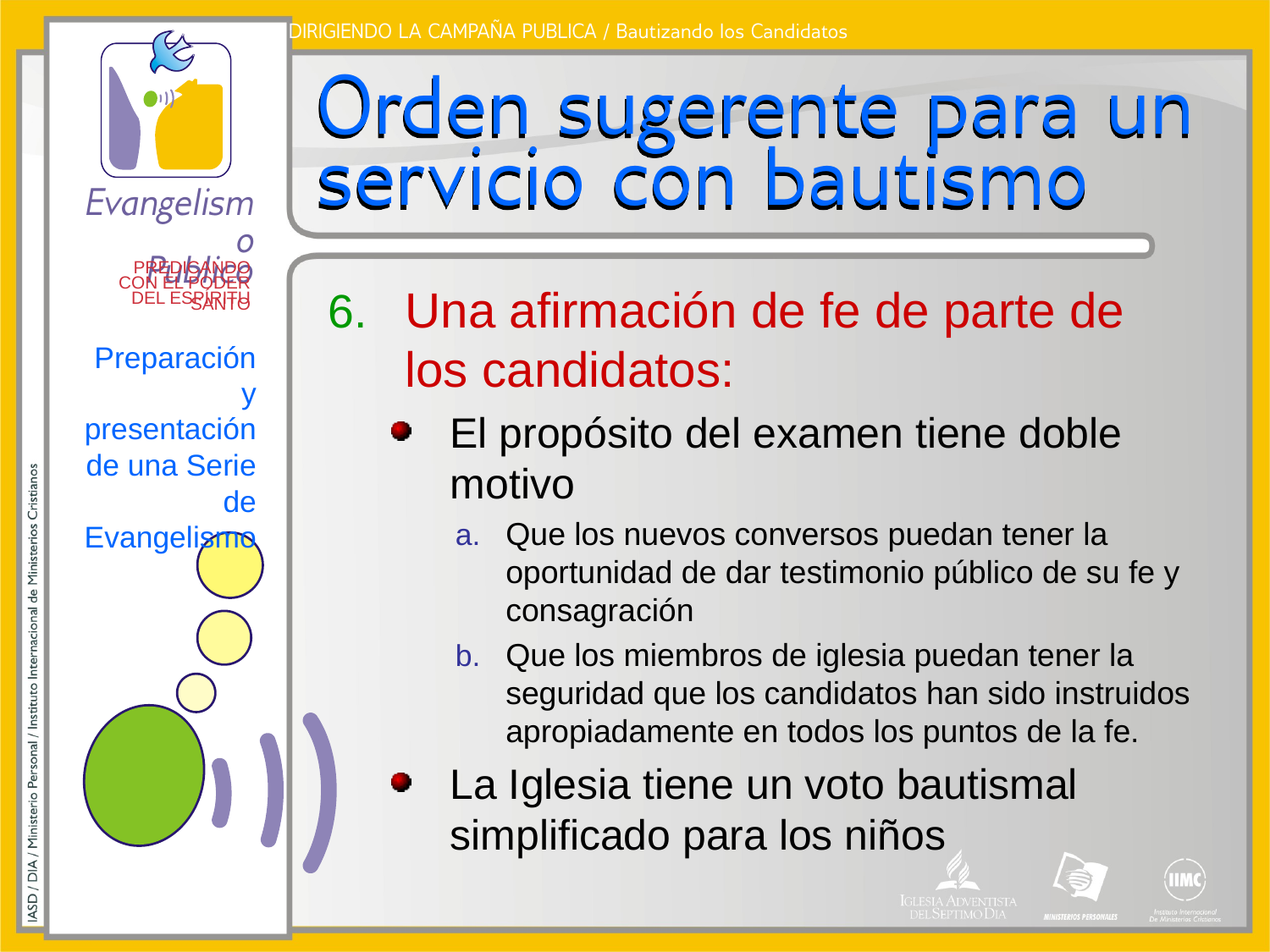

DIRIGIENDO LA CAMPAÑA PUBLICA / Bautizando los Candidatos
# Orden sugerente para un servicio con bautismo
Una afirmación de fe de parte de los candidatos:
El propósito del examen tiene doble motivo
Que los nuevos conversos puedan tener la oportunidad de dar testimonio público de su fe y consagración
Que los miembros de iglesia puedan tener la seguridad que los candidatos han sido instruidos apropiadamente en todos los puntos de la fe.
La Iglesia tiene un voto bautismal simplificado para los niños